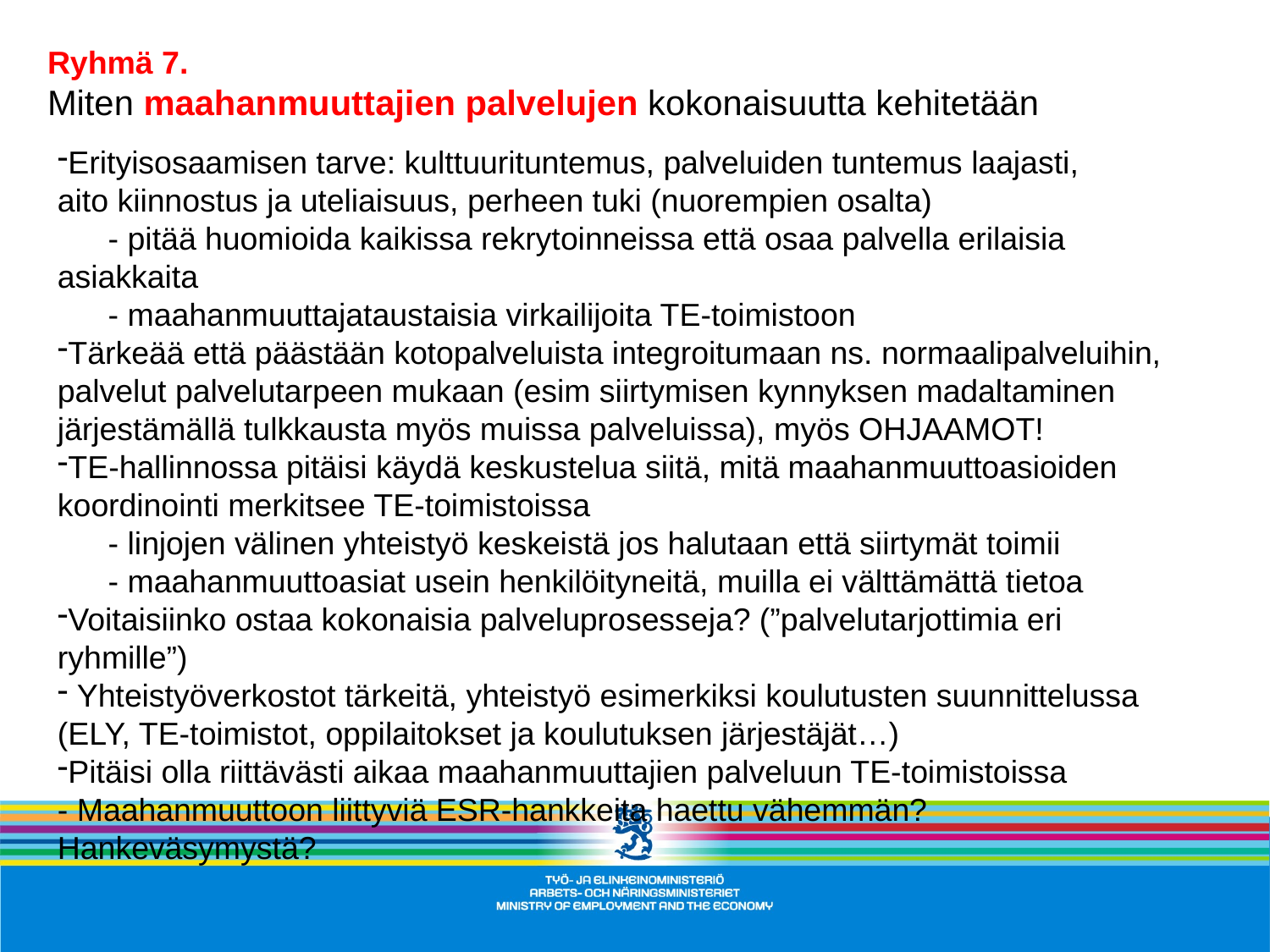

Ryhmä 7.
Miten maahanmuuttajien palvelujen kokonaisuutta kehitetään

Erityisosaamisen tarve: kulttuurituntemus, palveluiden tuntemus laajasti,
aito kiinnostus ja uteliaisuus, perheen tuki (nuorempien osalta)
	- pitää huomioida kaikissa rekrytoinneissa että osaa palvella erilaisia asiakkaita
	- maahanmuuttajataustaisia virkailijoita TE-toimistoon
Tärkeää että päästään kotopalveluista integroitumaan ns. normaalipalveluihin,
palvelut palvelutarpeen mukaan (esim siirtymisen kynnyksen madaltaminen
järjestämällä tulkkausta myös muissa palveluissa), myös OHJAAMOT!
TE-hallinnossa pitäisi käydä keskustelua siitä, mitä maahanmuuttoasioiden
koordinointi merkitsee TE-toimistoissa
	- linjojen välinen yhteistyö keskeistä jos halutaan että siirtymät toimii
	- maahanmuuttoasiat usein henkilöityneitä, muilla ei välttämättä tietoa
Voitaisiinko ostaa kokonaisia palveluprosesseja? (”palvelutarjottimia eri ryhmille”)
 Yhteistyöverkostot tärkeitä, yhteistyö esimerkiksi koulutusten suunnittelussa
(ELY, TE-toimistot, oppilaitokset ja koulutuksen järjestäjät…)
Pitäisi olla riittävästi aikaa maahanmuuttajien palveluun TE-toimistoissa
- Maahanmuuttoon liittyviä ESR-hankkeita haettu vähemmän? Hankeväsymystä?